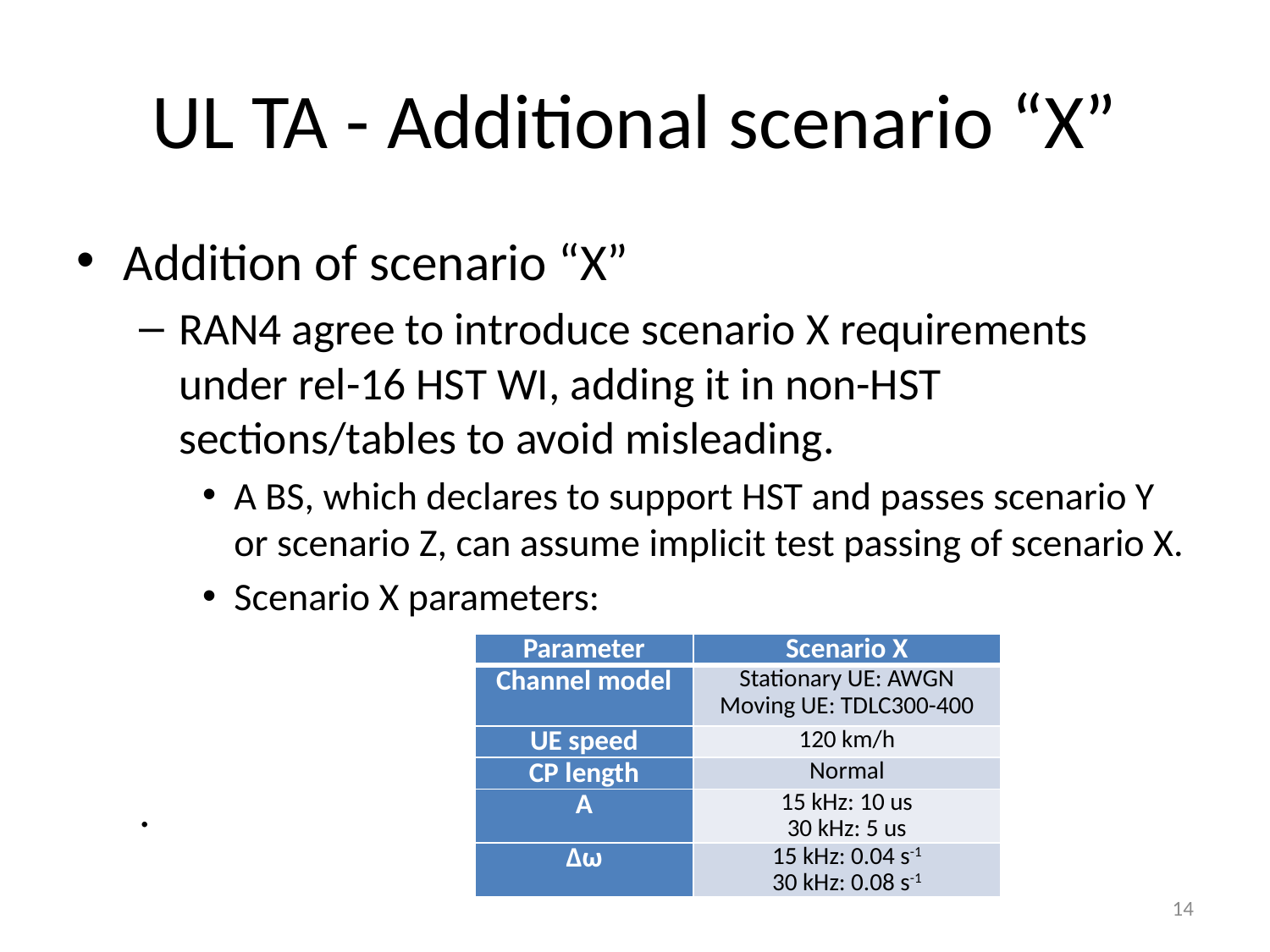

# UL TA - Additional scenario “X”
Addition of scenario “X”
RAN4 agree to introduce scenario X requirements under rel-16 HST WI, adding it in non-HST sections/tables to avoid misleading.
A BS, which declares to support HST and passes scenario Y or scenario Z, can assume implicit test passing of scenario X.
Scenario X parameters:

.

| Parameter | Scenario X |
| --- | --- |
| Channel model | Stationary UE: AWGN Moving UE: TDLC300-400 |
| UE speed | 120 km/h |
| CP length | Normal |
| A | 15 kHz: 10 us 30 kHz: 5 us |
| Δω | 15 kHz: 0.04 s-1 30 kHz: 0.08 s-1 |
14